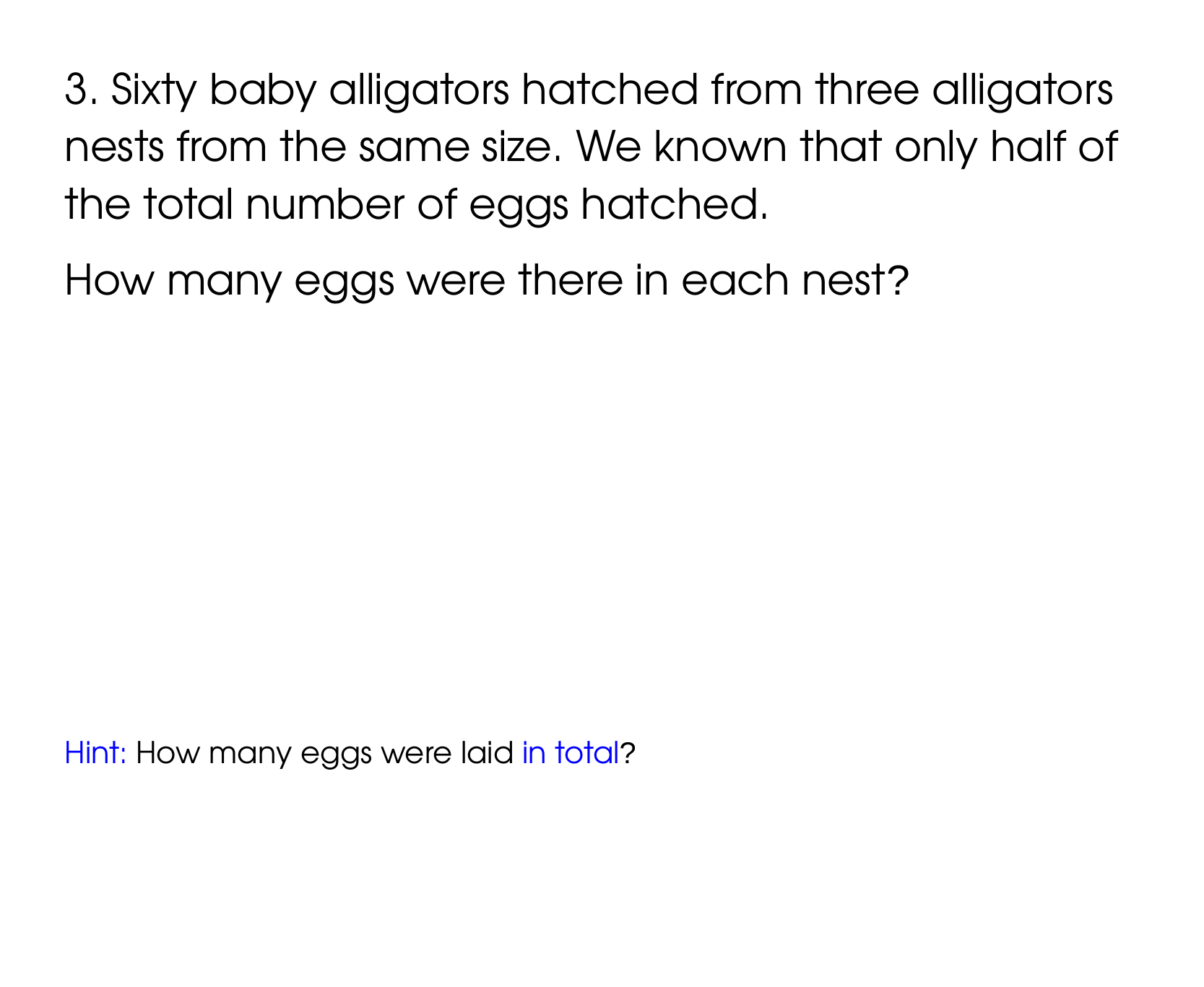

3. Sixty baby alligators hatched from three alligators nests from the same size. We known that only half of the total number of eggs hatched.
How many eggs were there in each nest?
Hint: How many eggs were laid in total?